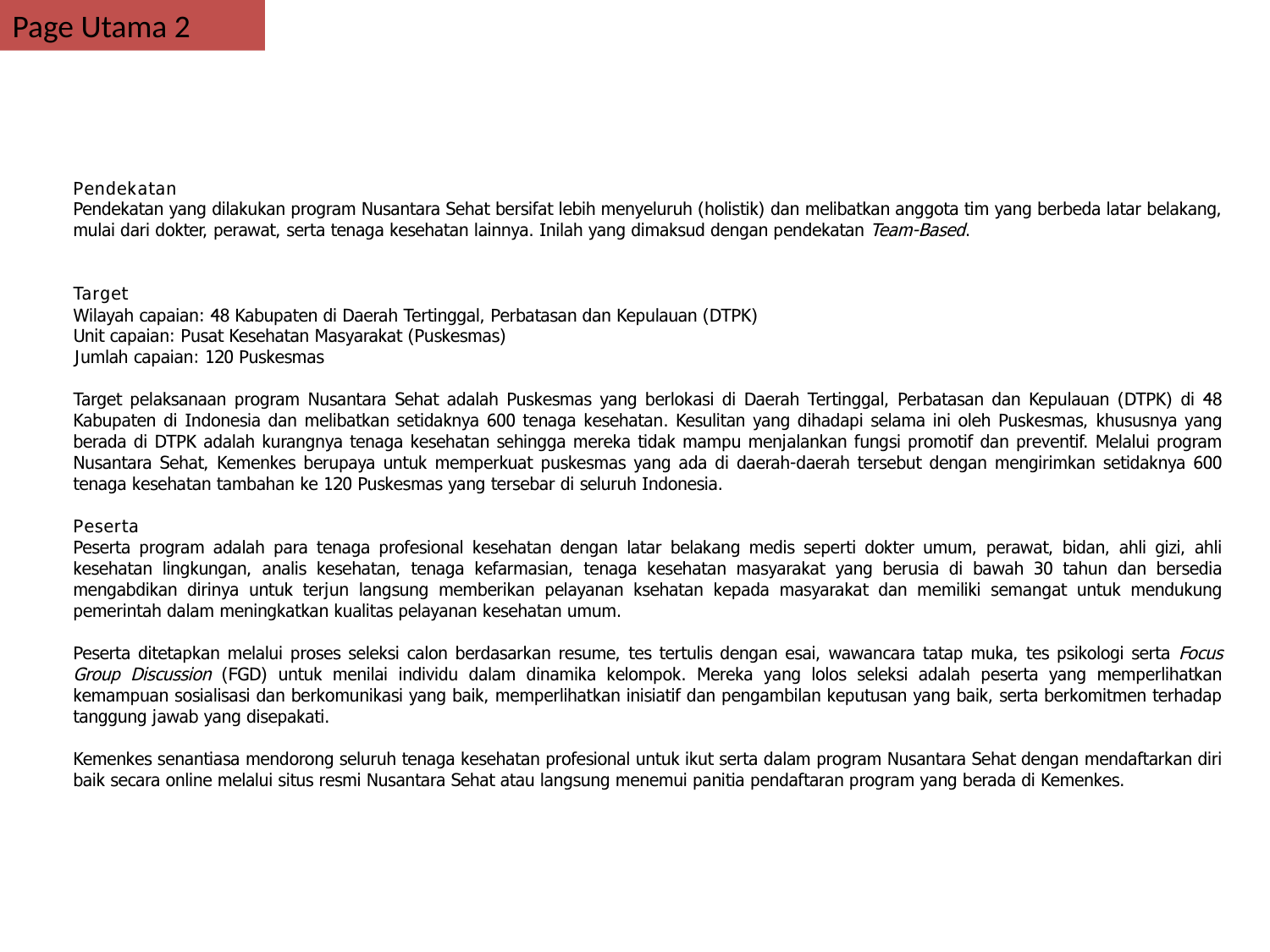

Page Utama 2
Pendekatan
Pendekatan yang dilakukan program Nusantara Sehat bersifat lebih menyeluruh (holistik) dan melibatkan anggota tim yang berbeda latar belakang, mulai dari dokter, perawat, serta tenaga kesehatan lainnya. Inilah yang dimaksud dengan pendekatan Team-Based.

Target
Wilayah capaian: 48 Kabupaten di Daerah Tertinggal, Perbatasan dan Kepulauan (DTPK)
Unit capaian: Pusat Kesehatan Masyarakat (Puskesmas)
Jumlah capaian: 120 Puskesmas

Target pelaksanaan program Nusantara Sehat adalah Puskesmas yang berlokasi di Daerah Tertinggal, Perbatasan dan Kepulauan (DTPK) di 48 Kabupaten di Indonesia dan melibatkan setidaknya 600 tenaga kesehatan. Kesulitan yang dihadapi selama ini oleh Puskesmas, khususnya yang berada di DTPK adalah kurangnya tenaga kesehatan sehingga mereka tidak mampu menjalankan fungsi promotif dan preventif. Melalui program Nusantara Sehat, Kemenkes berupaya untuk memperkuat puskesmas yang ada di daerah-daerah tersebut dengan mengirimkan setidaknya 600 tenaga kesehatan tambahan ke 120 Puskesmas yang tersebar di seluruh Indonesia.

Peserta
Peserta program adalah para tenaga profesional kesehatan dengan latar belakang medis seperti dokter umum, perawat, bidan, ahli gizi, ahli kesehatan lingkungan, analis kesehatan, tenaga kefarmasian, tenaga kesehatan masyarakat yang berusia di bawah 30 tahun dan bersedia mengabdikan dirinya untuk terjun langsung memberikan pelayanan ksehatan kepada masyarakat dan memiliki semangat untuk mendukung pemerintah dalam meningkatkan kualitas pelayanan kesehatan umum.

Peserta ditetapkan melalui proses seleksi calon berdasarkan resume, tes tertulis dengan esai, wawancara tatap muka, tes psikologi serta Focus Group Discussion (FGD) untuk menilai individu dalam dinamika kelompok. Mereka yang lolos seleksi adalah peserta yang memperlihatkan kemampuan sosialisasi dan berkomunikasi yang baik, memperlihatkan inisiatif dan pengambilan keputusan yang baik, serta berkomitmen terhadap tanggung jawab yang disepakati.

Kemenkes senantiasa mendorong seluruh tenaga kesehatan profesional untuk ikut serta dalam program Nusantara Sehat dengan mendaftarkan diri baik secara online melalui situs resmi Nusantara Sehat atau langsung menemui panitia pendaftaran program yang berada di Kemenkes.